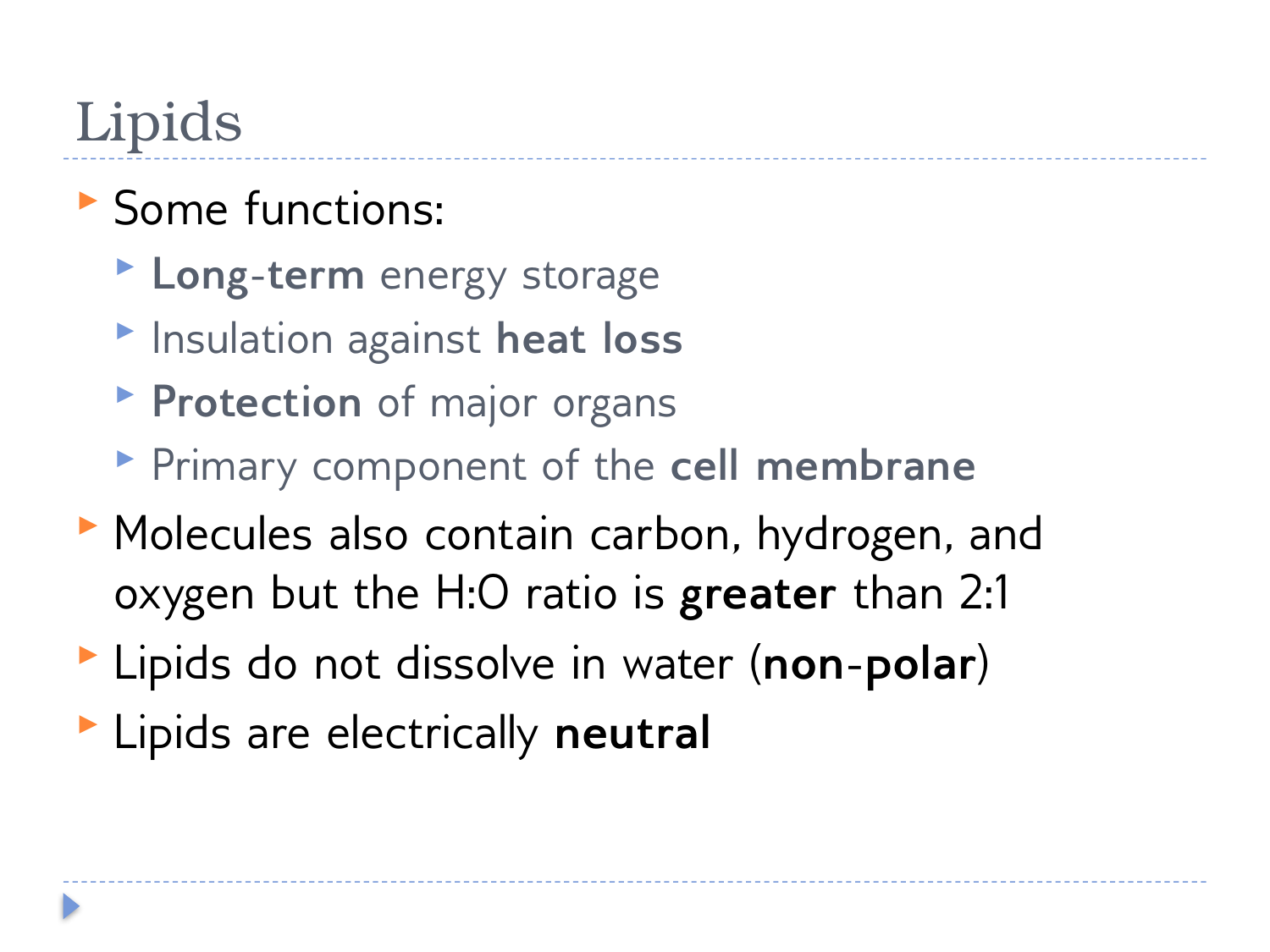

# Lipids
Some functions:
Long-term energy storage
Insulation against heat loss
Protection of major organs
Primary component of the cell membrane
Molecules also contain carbon, hydrogen, and oxygen but the H:O ratio is greater than 2:1
Lipids do not dissolve in water (non-polar)
Lipids are electrically neutral